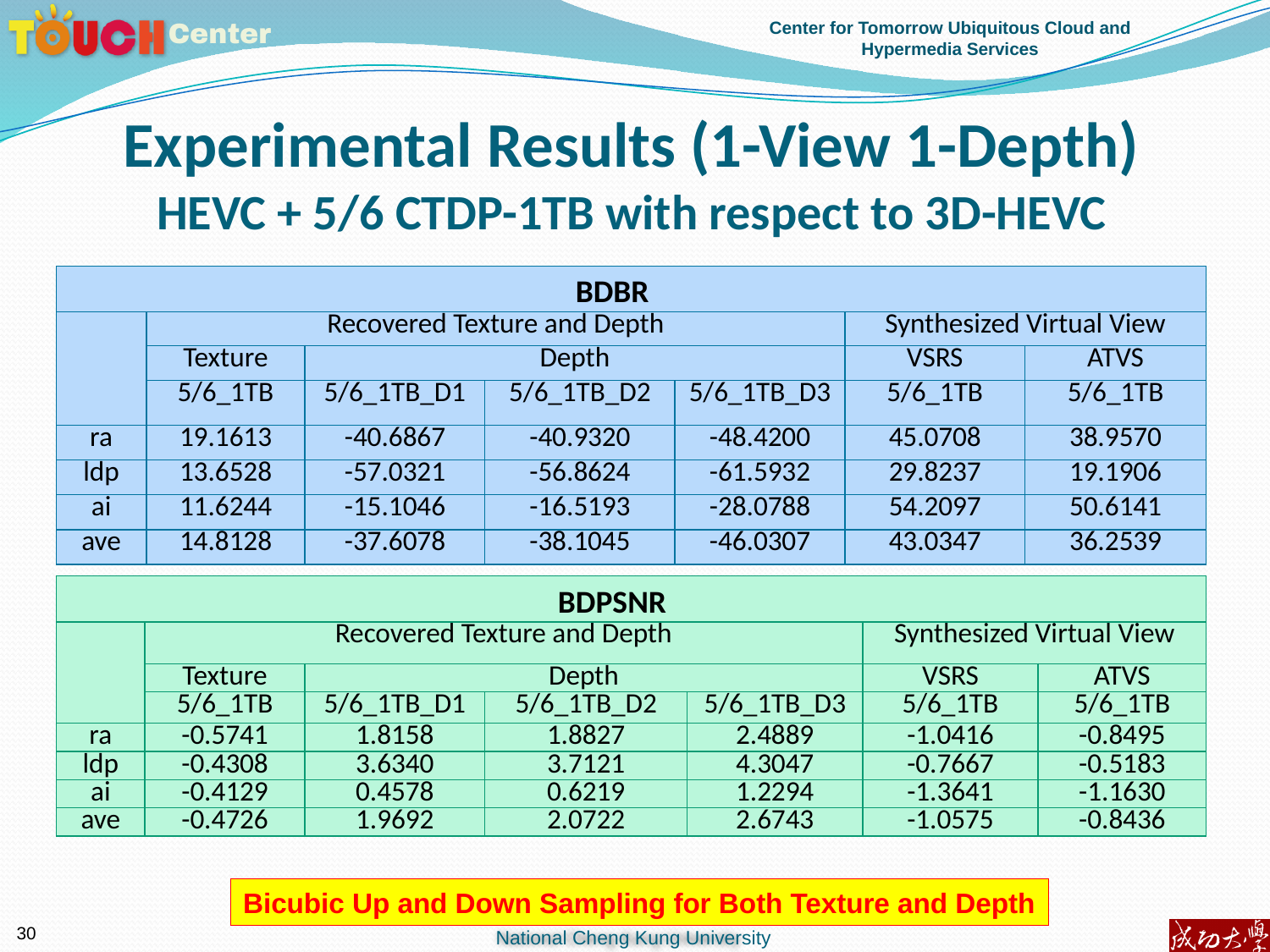

Experimental Results (1-View 1-Depth)
HEVC + 5/6 CTDP-1TB with respect to 3D-HEVC
| BDBR |  |  |  |  |  |  |
| --- | --- | --- | --- | --- | --- | --- |
|  | Recovered Texture and Depth |  |  |  | Synthesized Virtual View |  |
|  | Texture | Depth |  |  | VSRS | ATVS |
|  | 5/6\_1TB | 5/6\_1TB\_D1 | 5/6\_1TB\_D2 | 5/6\_1TB\_D3 | 5/6\_1TB | 5/6\_1TB |
| ra | 19.1613 | -40.6867 | -40.9320 | -48.4200 | 45.0708 | 38.9570 |
| ldp | 13.6528 | -57.0321 | -56.8624 | -61.5932 | 29.8237 | 19.1906 |
| ai | 11.6244 | -15.1046 | -16.5193 | -28.0788 | 54.2097 | 50.6141 |
| ave | 14.8128 | -37.6078 | -38.1045 | -46.0307 | 43.0347 | 36.2539 |
| BDPSNR |  |  |  |  |  |  |
| --- | --- | --- | --- | --- | --- | --- |
|  | Recovered Texture and Depth |  |  |  | Synthesized Virtual View |  |
|  | Texture | Depth |  |  | VSRS | ATVS |
|  | 5/6\_1TB | 5/6\_1TB\_D1 | 5/6\_1TB\_D2 | 5/6\_1TB\_D3 | 5/6\_1TB | 5/6\_1TB |
| ra | -0.5741 | 1.8158 | 1.8827 | 2.4889 | -1.0416 | -0.8495 |
| ldp | -0.4308 | 3.6340 | 3.7121 | 4.3047 | -0.7667 | -0.5183 |
| ai | -0.4129 | 0.4578 | 0.6219 | 1.2294 | -1.3641 | -1.1630 |
| ave | -0.4726 | 1.9692 | 2.0722 | 2.6743 | -1.0575 | -0.8436 |
Bicubic Up and Down Sampling for Both Texture and Depth